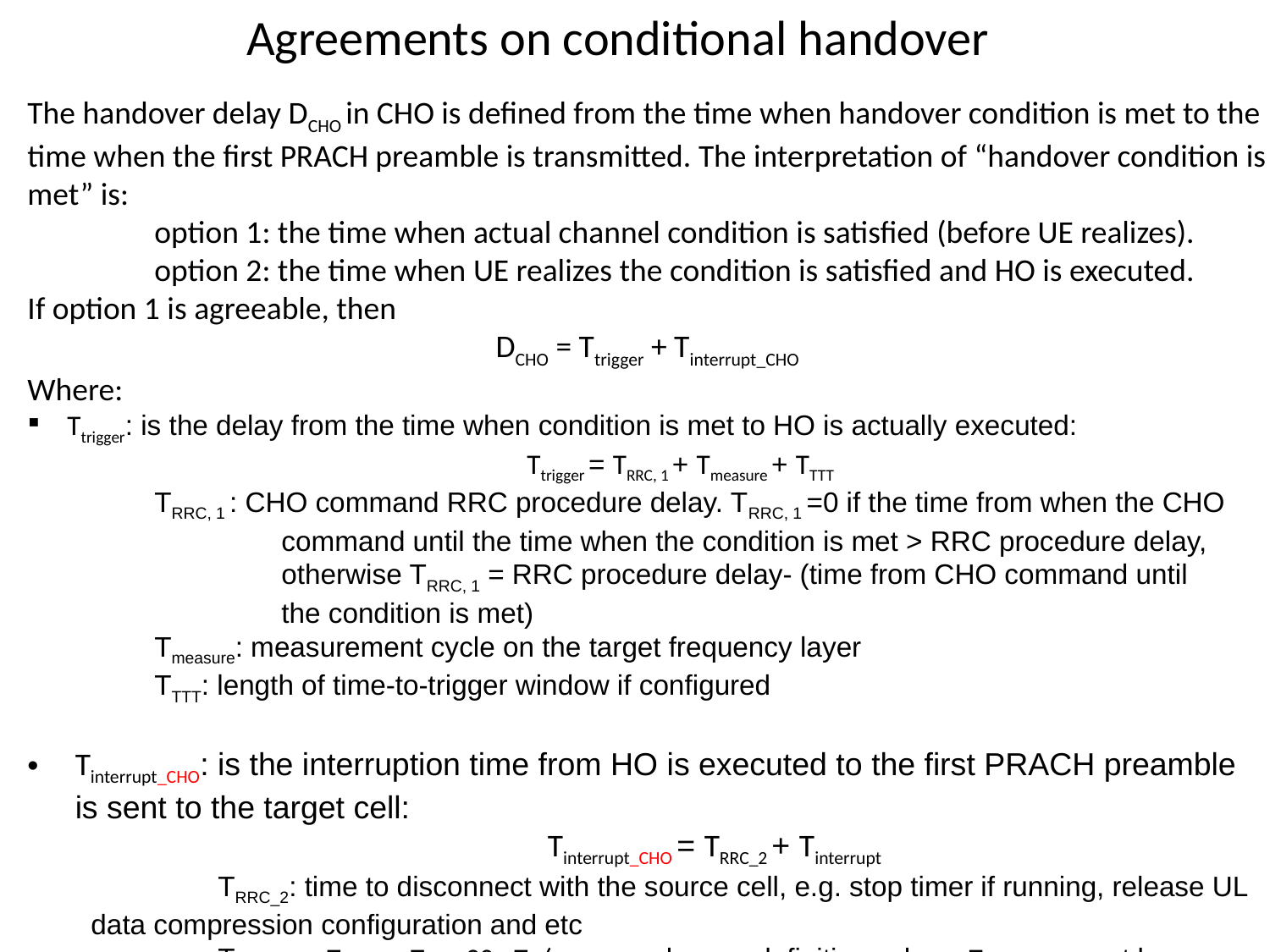

# Agreements on conditional handover
The handover delay DCHO in CHO is defined from the time when handover condition is met to the time when the first PRACH preamble is transmitted. The interpretation of “handover condition is met” is:
	option 1: the time when actual channel condition is satisfied (before UE realizes).
	option 2: the time when UE realizes the condition is satisfied and HO is executed.
If option 1 is agreeable, then
DCHO = Ttrigger + Tinterrupt_CHO
Where:
Ttrigger: is the delay from the time when condition is met to HO is actually executed:
	 Ttrigger = TRRC, 1 + Tmeasure + TTTT
	TRRC, 1 : CHO command RRC procedure delay. TRRC, 1 =0 if the time from when the CHO 		command until the time when the condition is met > RRC procedure delay, 		otherwise TRRC, 1 = RRC procedure delay- (time from CHO command until 		the condition is met)
	Tmeasure: measurement cycle on the target frequency layer
 	TTTT: length of time-to-trigger window if configured

Tinterrupt_CHO: is the interruption time from HO is executed to the first PRACH preamble is sent to the target cell:
	 Tinterrupt_CHO = TRRC_2 + Tinterrupt
	TRRC_2: time to disconnect with the source cell, e.g. stop timer if running, release UL data compression configuration and etc
	Tinterrupt = Tsearch + TIU + 20+ T∆ (same as legacy definition, where Tsearch may not be needed if CHO to unknown target cell is not supported according to other working group)